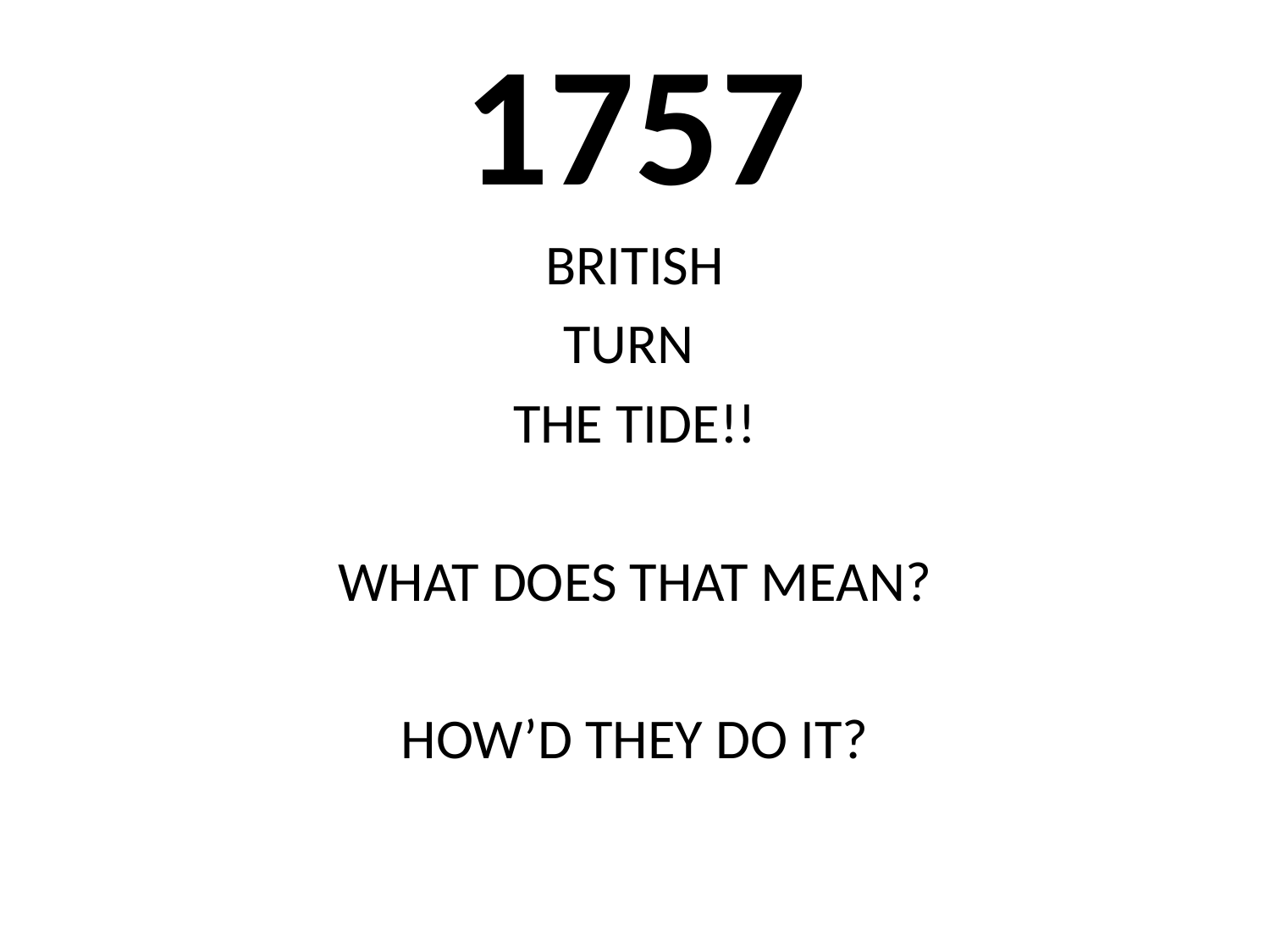

# 1757
BRITISH
TURN
THE TIDE!!

WHAT DOES THAT MEAN?

HOW’D THEY DO IT?